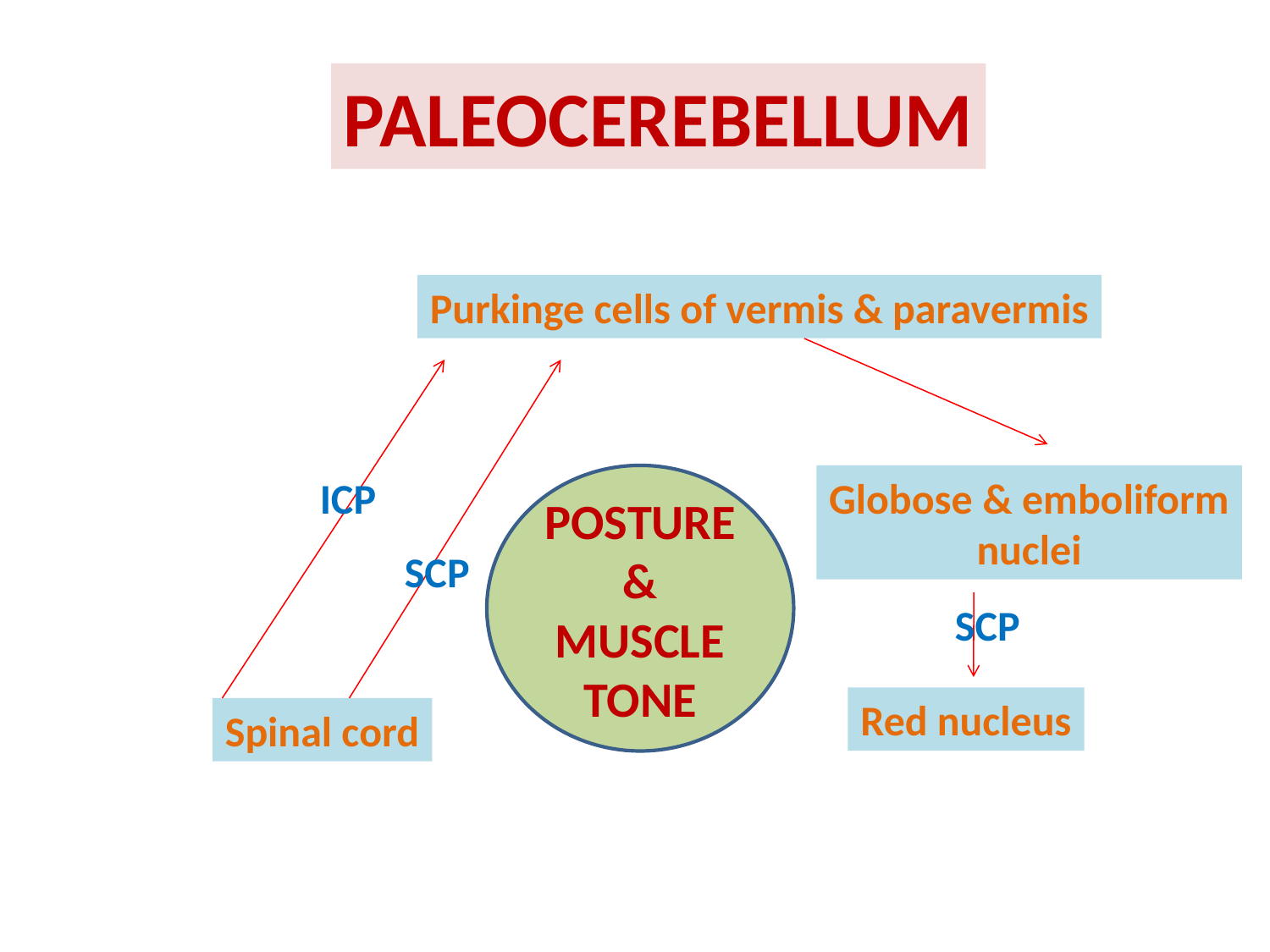

PALEOCEREBELLUM
Purkinge cells of vermis & paravermis
ICP
POSTURE
& MUSCLE TONE
Globose & emboliform
nuclei
SCP
SCP
Red nucleus
Spinal cord